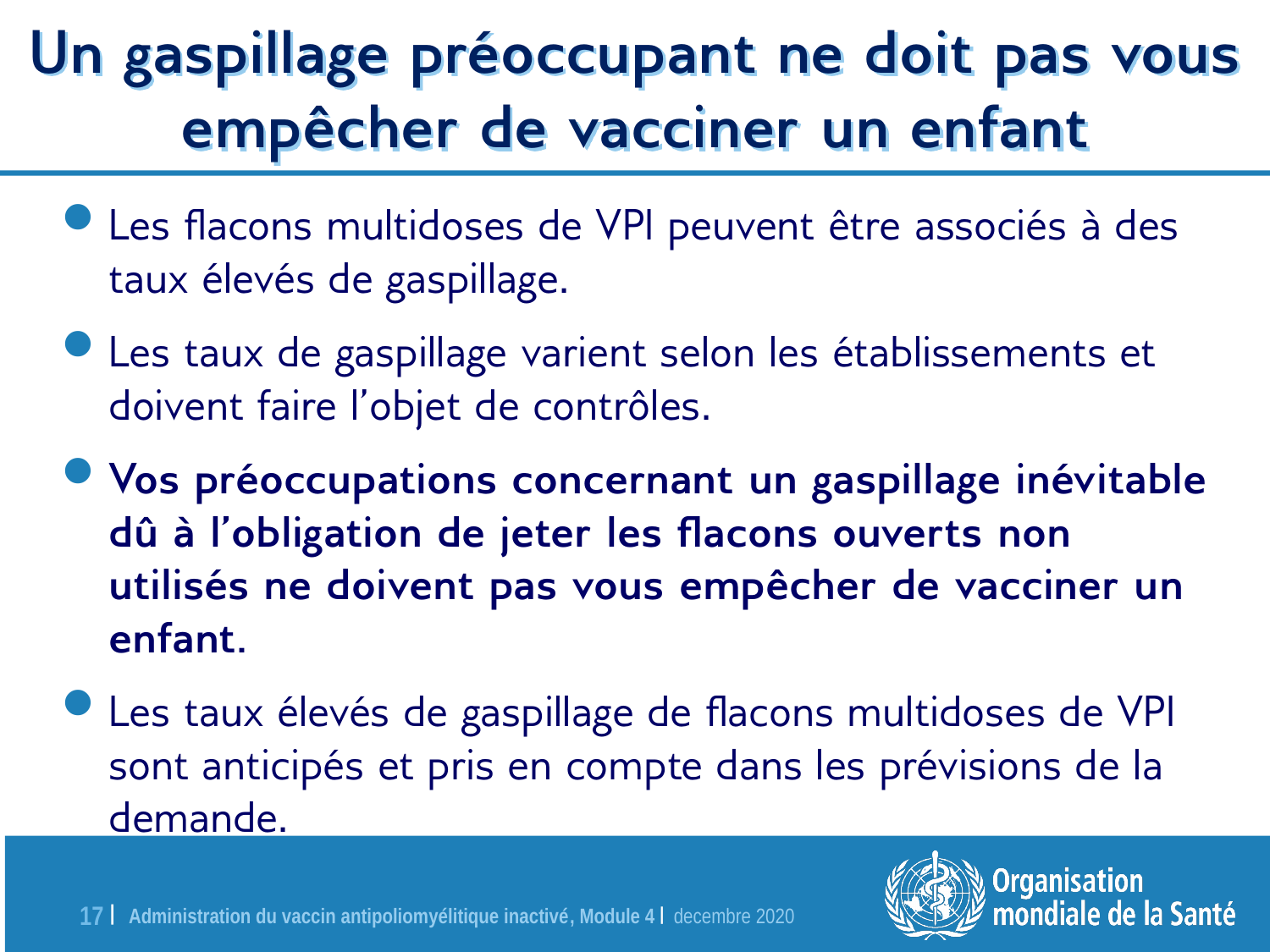

Un gaspillage préoccupant ne doit pas vous empêcher de vacciner un enfant
Les flacons multidoses de VPI peuvent être associés à des taux élevés de gaspillage.
Les taux de gaspillage varient selon les établissements et doivent faire l’objet de contrôles.
Vos préoccupations concernant un gaspillage inévitable dû à l’obligation de jeter les flacons ouverts non utilisés ne doivent pas vous empêcher de vacciner un enfant.
Les taux élevés de gaspillage de flacons multidoses de VPI sont anticipés et pris en compte dans les prévisions de la demande.